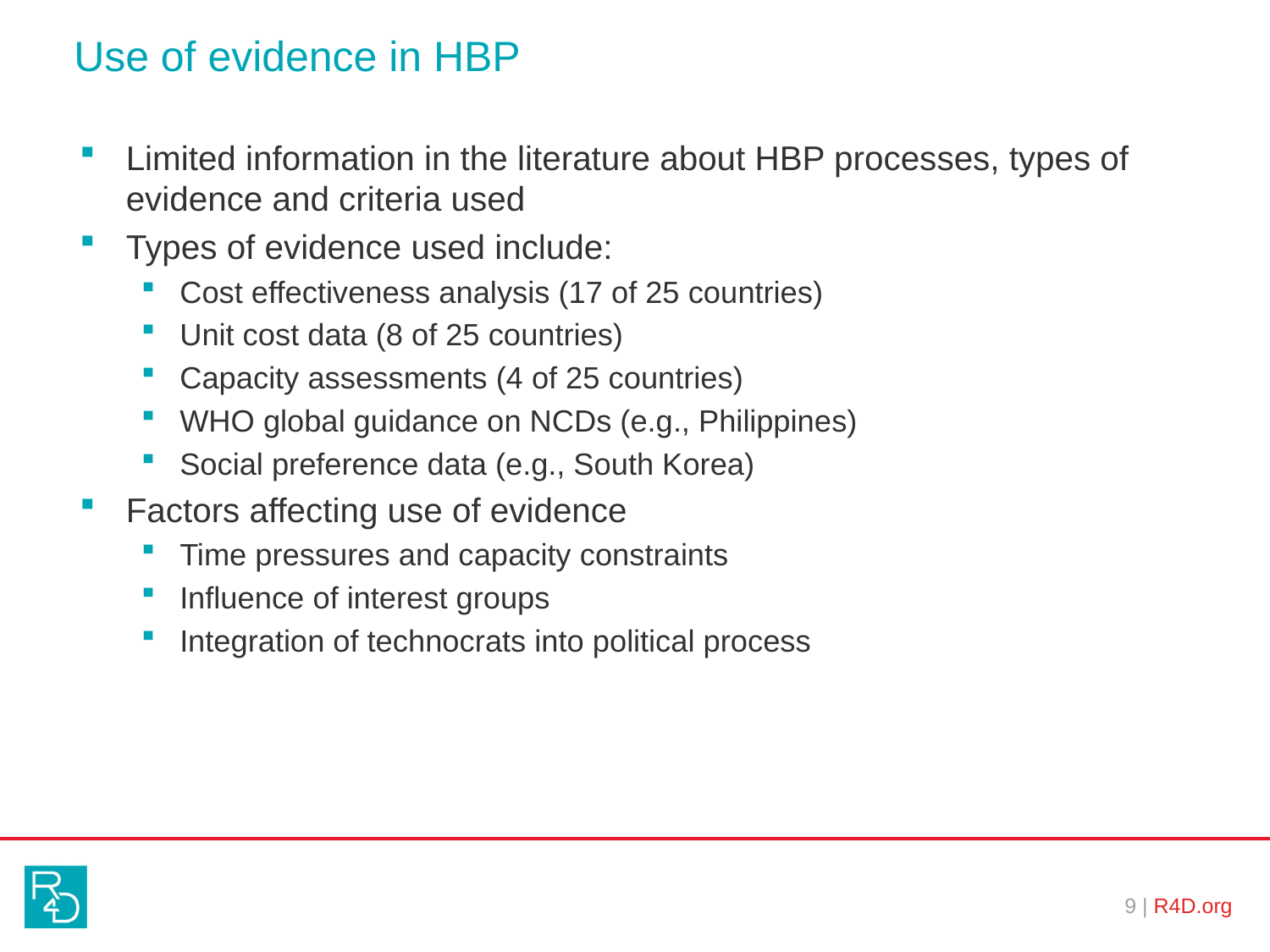

# Use of evidence in HBP
Limited information in the literature about HBP processes, types of evidence and criteria used
Types of evidence used include:
Cost effectiveness analysis (17 of 25 countries)
Unit cost data (8 of 25 countries)
Capacity assessments (4 of 25 countries)
WHO global guidance on NCDs (e.g., Philippines)
Social preference data (e.g., South Korea)
Factors affecting use of evidence
Time pressures and capacity constraints
Influence of interest groups
Integration of technocrats into political process

9 | R4D.org